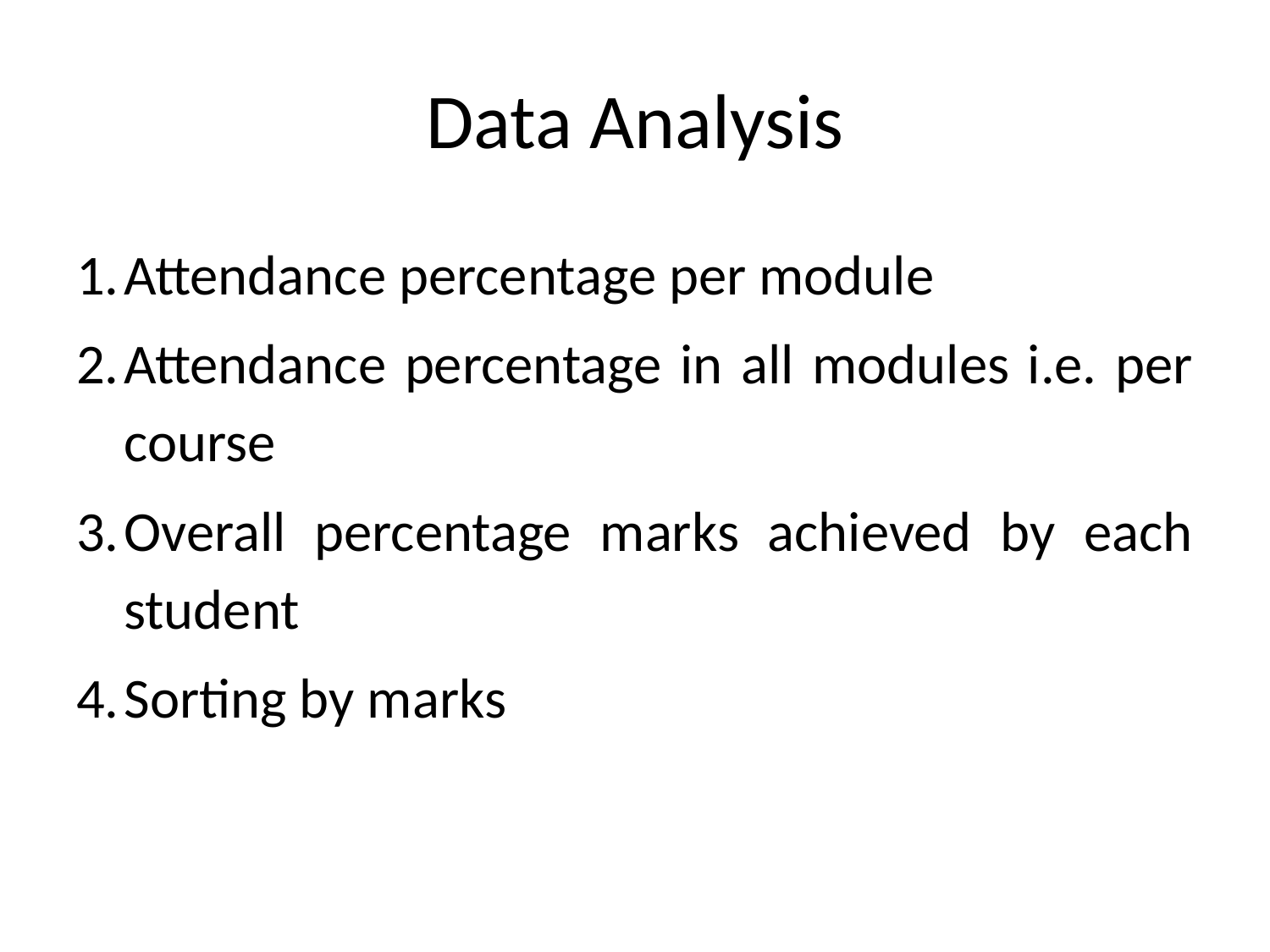

# Data Analysis
Attendance percentage per module
Attendance percentage in all modules i.e. per course
Overall percentage marks achieved by each student
Sorting by marks